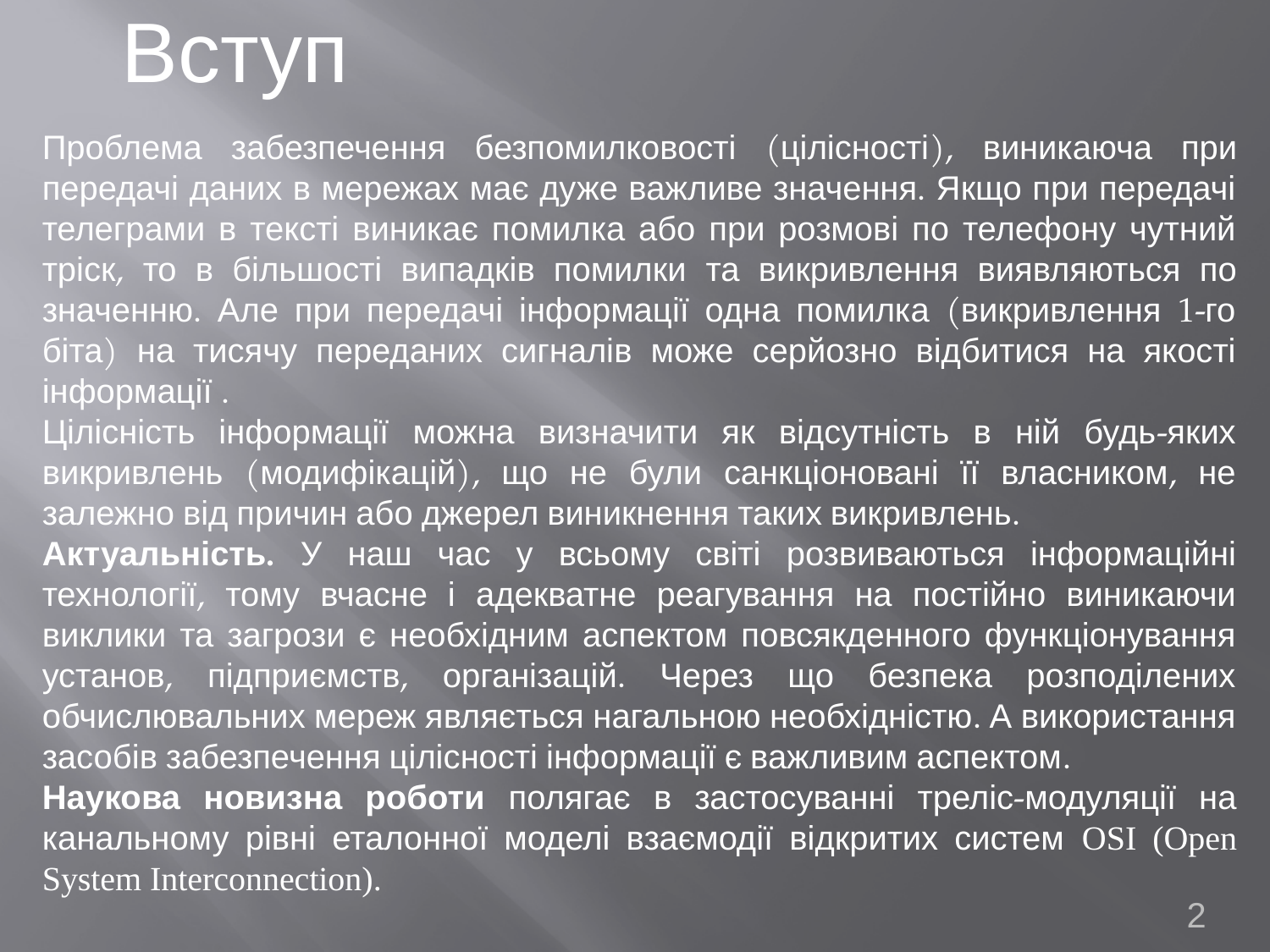

# Вступ
Проблема забезпечення безпомилковості (цілісності), виникаюча при передачі даних в мережах має дуже важливе значення. Якщо при передачі телеграми в тексті виникає помилка або при розмові по телефону чутний тріск, то в більшості випадків помилки та викривлення виявляються по значенню. Але при передачі інформації одна помилка (викривлення 1-го біта) на тисячу переданих сигналів може серйозно відбитися на якості інформації .
Цілісність інформації можна визначити як відсутність в ній будь-яких викривлень (модифікацій), що не були санкціоновані її власником, не залежно від причин або джерел виникнення таких викривлень.
Актуальність. У наш час у всьому світі розвиваються інформаційні технології, тому вчасне і адекватне реагування на постійно виникаючи виклики та загрози є необхідним аспектом повсякденного функціонування установ, підприємств, організацій. Через що безпека розподілених обчислювальних мереж являється нагальною необхідністю. А використання засобів забезпечення цілісності інформації є важливим аспектом.
Наукова новизна роботи полягає в застосуванні треліс-модуляції на канальному рівні еталонної моделі взаємодії відкритих систем OSI (Open System Interconnection).

2